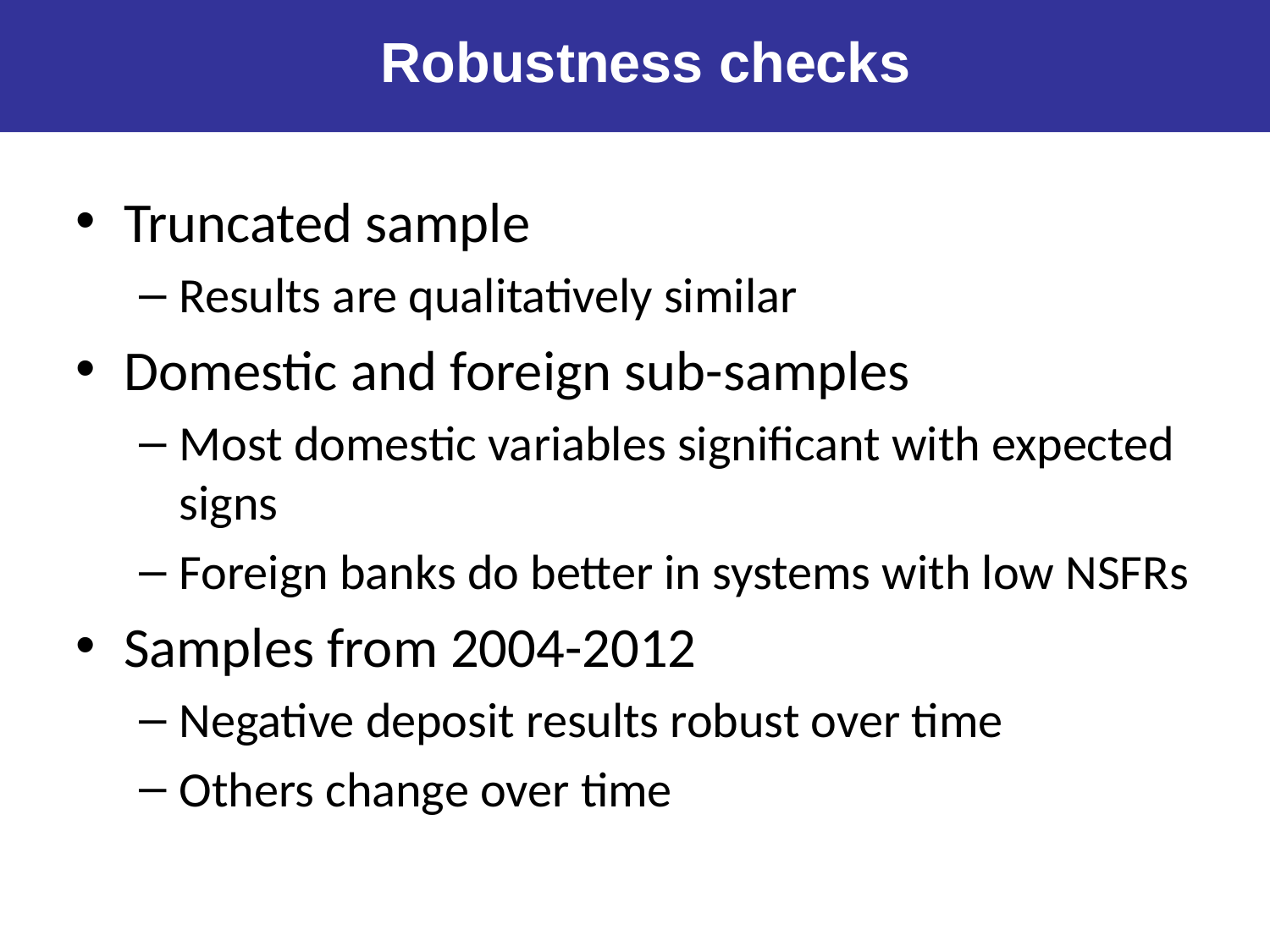

Robustness checks
Truncated sample
Results are qualitatively similar
Domestic and foreign sub-samples
Most domestic variables significant with expected signs
Foreign banks do better in systems with low NSFRs
Samples from 2004-2012
Negative deposit results robust over time
Others change over time